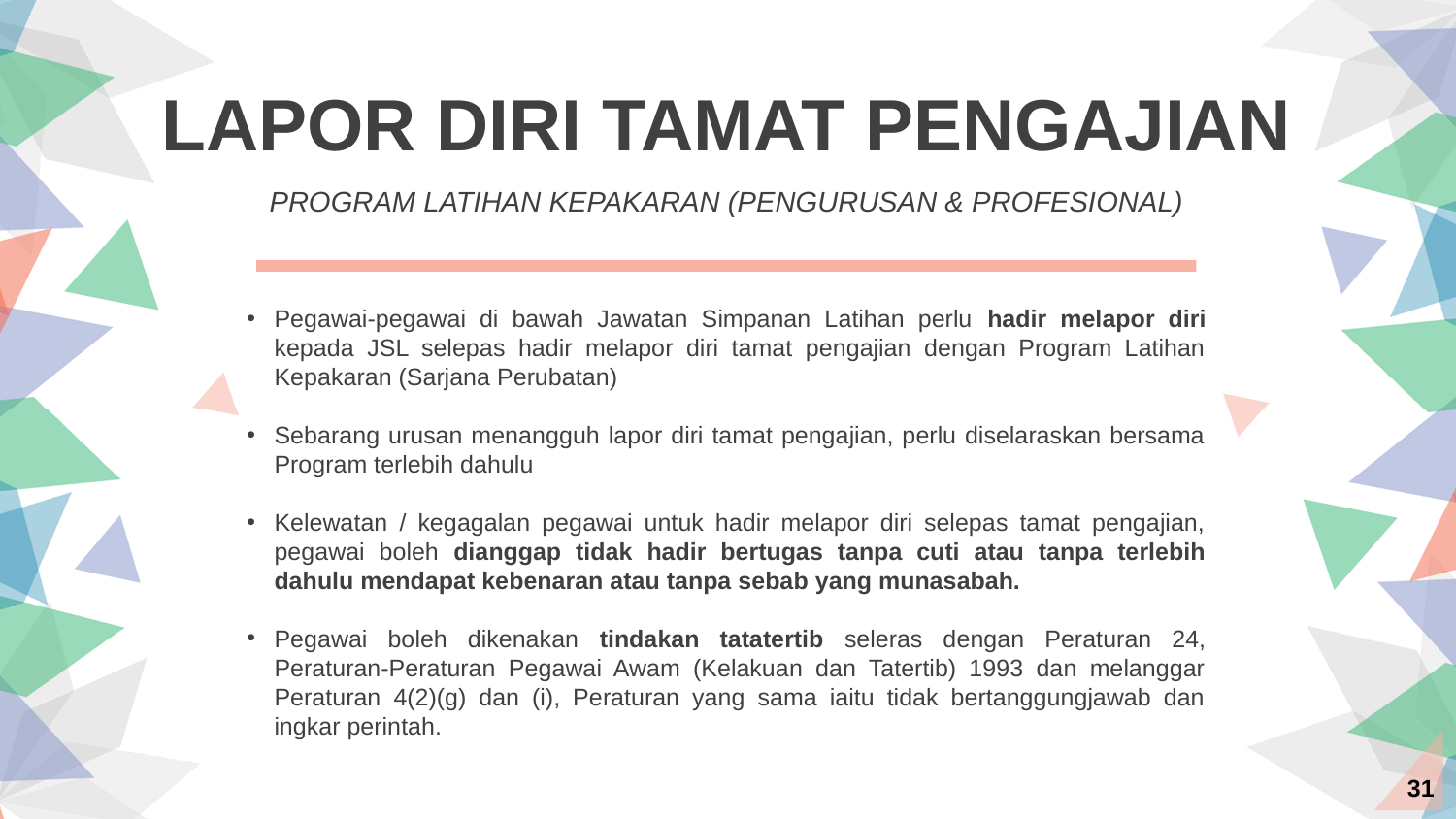

LAPOR DIRI TAMAT PENGAJIAN
PROGRAM LATIHAN KEPAKARAN (PENGURUSAN & PROFESIONAL)

Pegawai-pegawai di bawah Jawatan Simpanan Latihan perlu hadir melapor diri kepada JSL selepas hadir melapor diri tamat pengajian dengan Program Latihan Kepakaran (Sarjana Perubatan)

Sebarang urusan menangguh lapor diri tamat pengajian, perlu diselaraskan bersama Program terlebih dahulu

Kelewatan / kegagalan pegawai untuk hadir melapor diri selepas tamat pengajian, pegawai boleh dianggap tidak hadir bertugas tanpa cuti atau tanpa terlebih dahulu mendapat kebenaran atau tanpa sebab yang munasabah.

Pegawai boleh dikenakan tindakan tatatertib seleras dengan Peraturan 24, Peraturan-Peraturan Pegawai Awam (Kelakuan dan Tatertib) 1993 dan melanggar Peraturan 4(2)(g) dan (i), Peraturan yang sama iaitu tidak bertanggungjawab dan ingkar perintah.

31